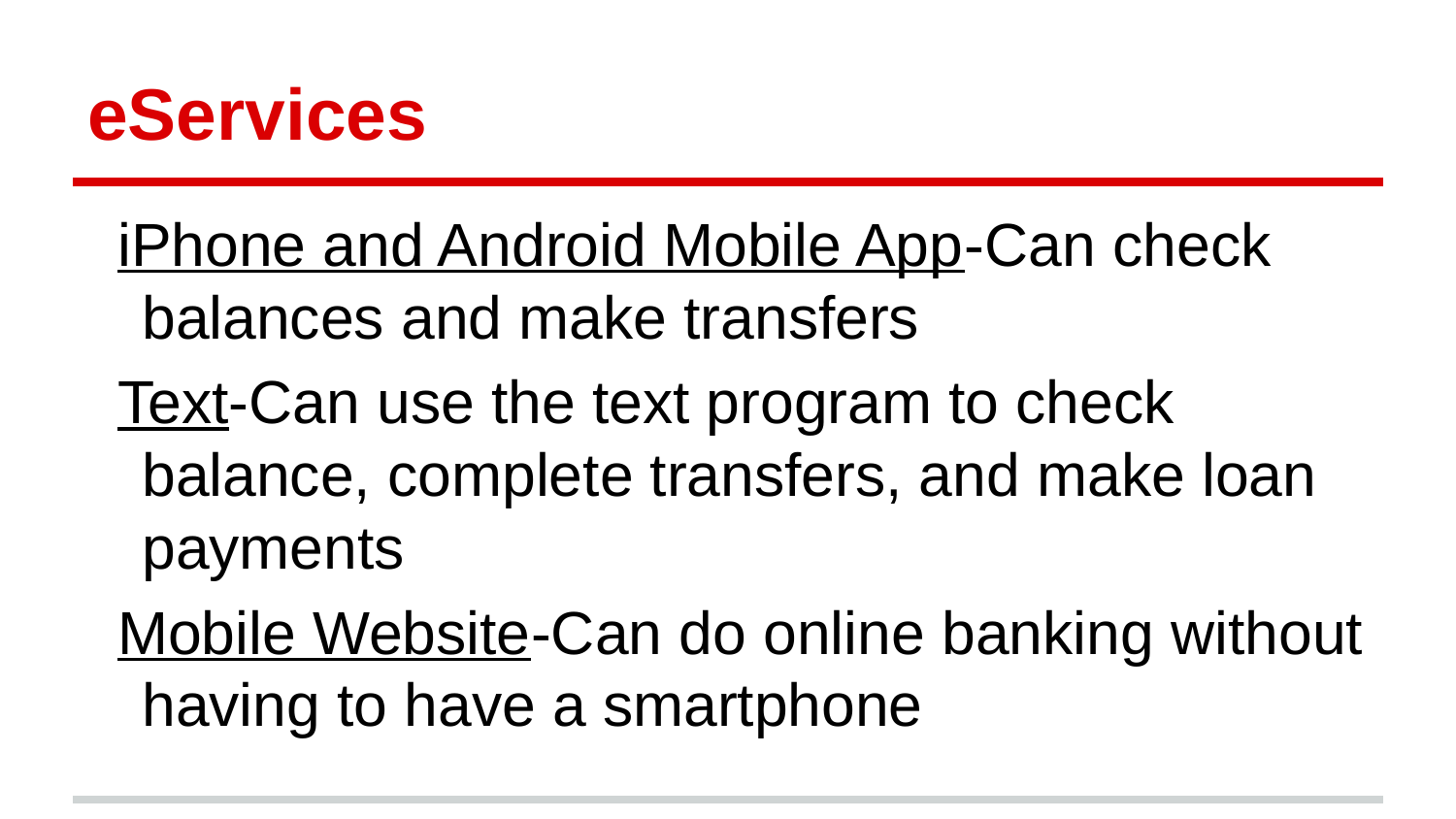

# eServices
iPhone and Android Mobile App-Can check balances and make transfers
Text-Can use the text program to check balance, complete transfers, and make loan payments
Mobile Website-Can do online banking without having to have a smartphone